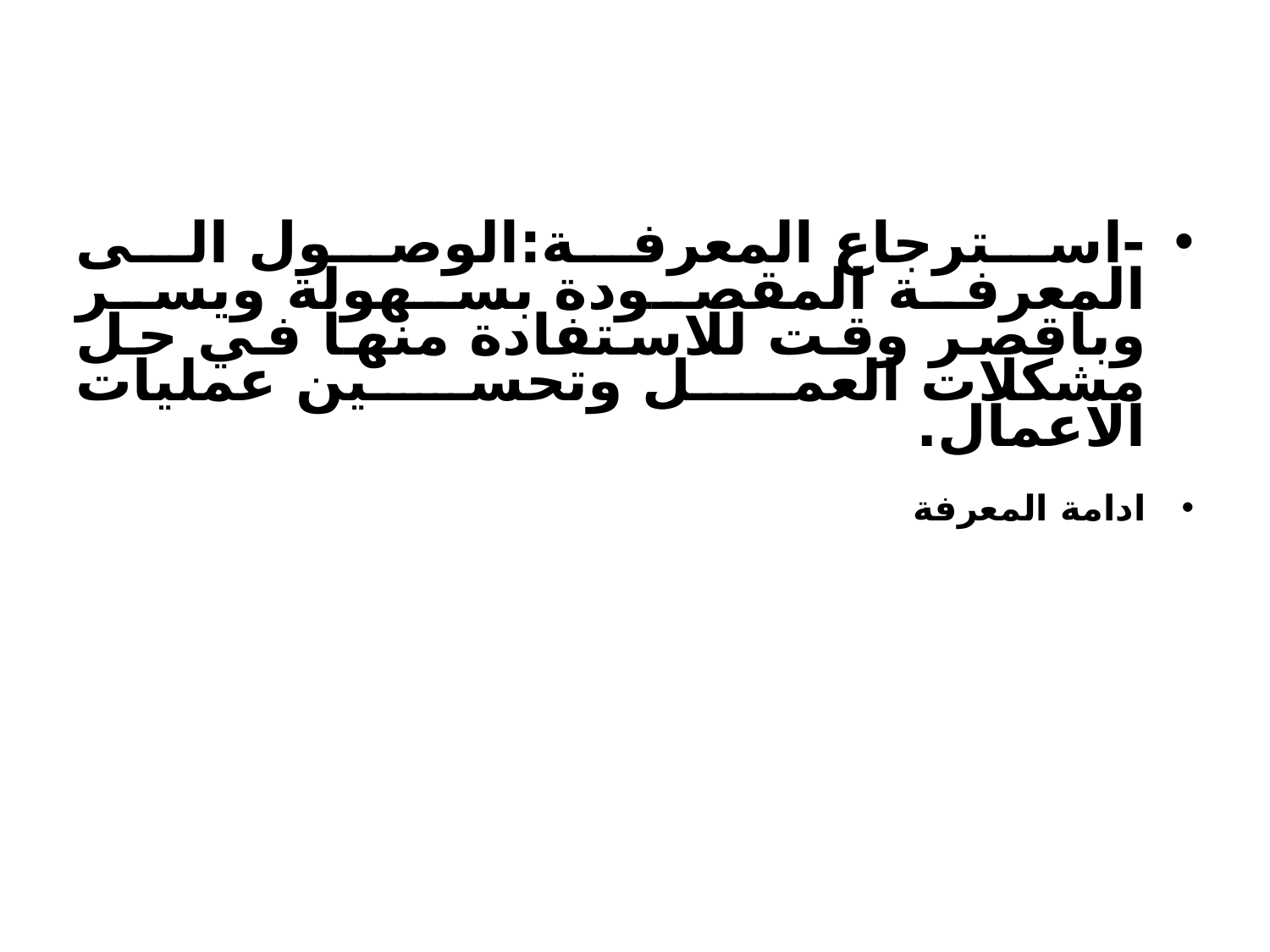

-استرجاع المعرفة:الوصول الى المعرفة المقصودة بسهولة ويسر وباقصر وقت للاستفادة منها في حل مشكلات العمل وتحسين عمليات الاعمال.
ادامة المعرفة